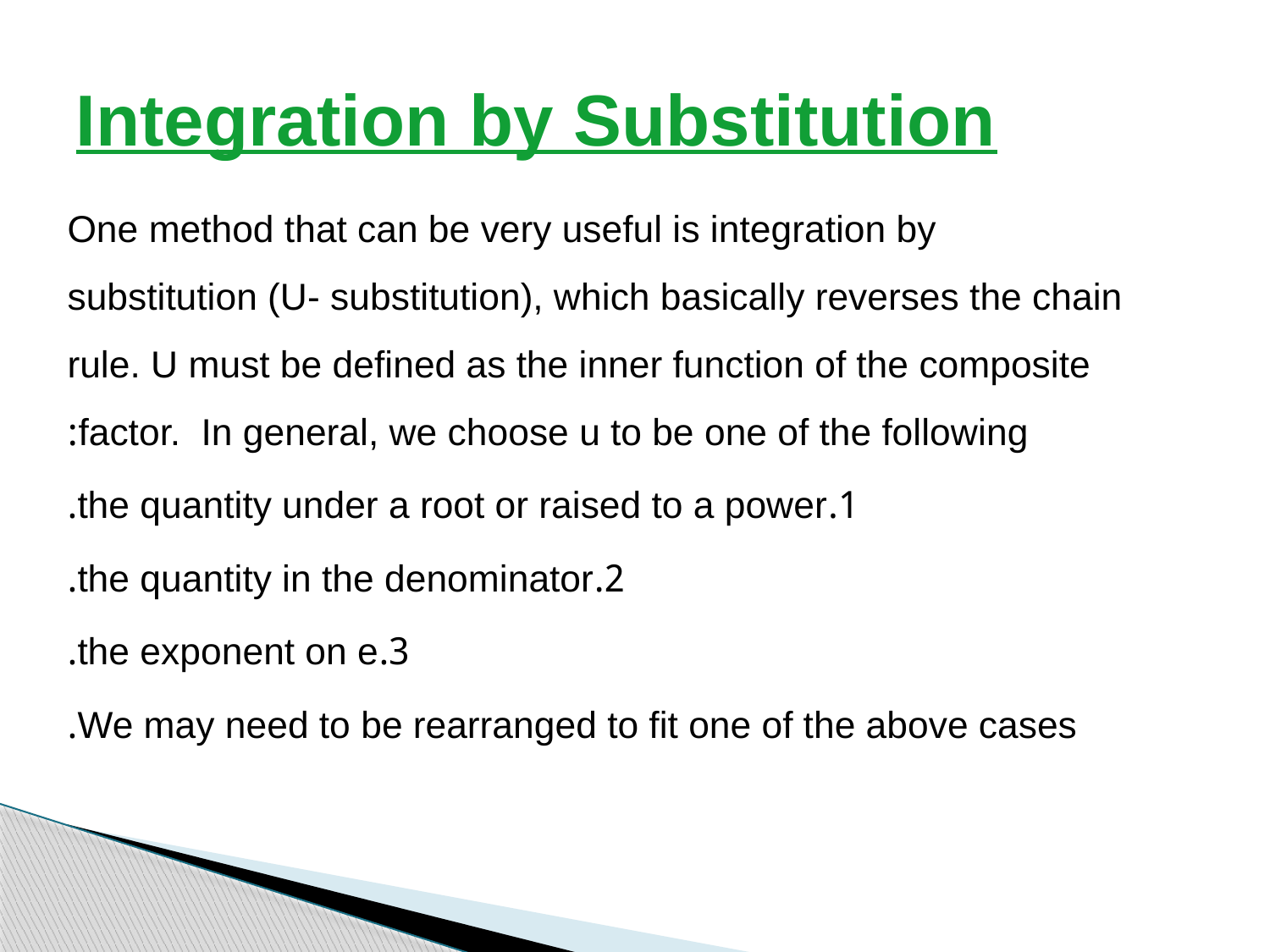

# Integration by Substitution
         One method that can be very useful is integration by substitution (U- substitution), which basically reverses the chain rule. U must be defined as the inner function of the composite factor.  In general, we choose u to be one of the following:
1.the quantity under a root or raised to a power.
2.the quantity in the denominator.
3.the exponent on e.
We may need to be rearranged to fit one of the above cases.